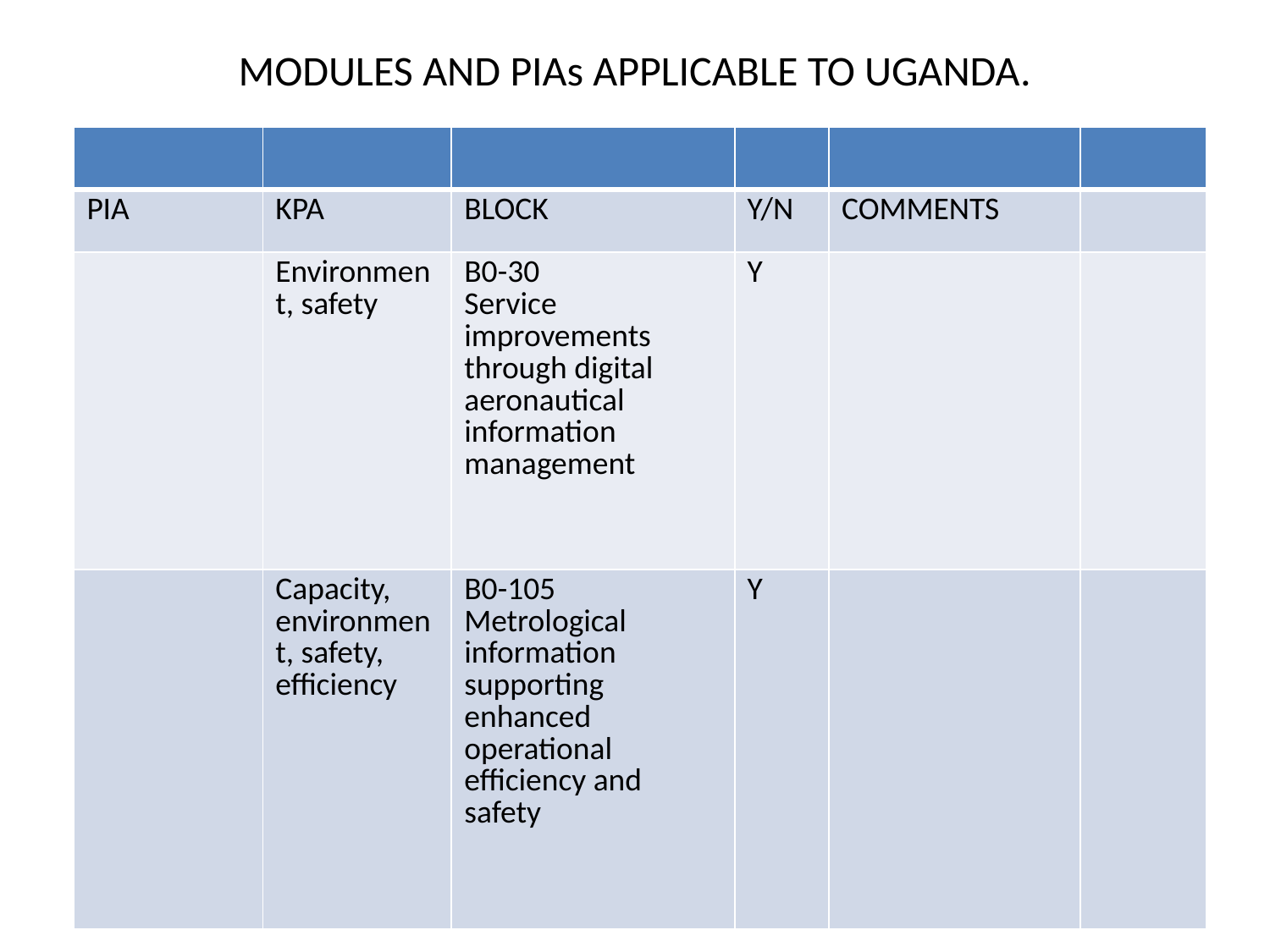

# MODULES AND PIAs APPLICABLE TO UGANDA.
|  |  |  |  |  |  |
| --- | --- | --- | --- | --- | --- |
| PIA | KPA | BLOCK | Y/N | COMMENTS |  |
|  | Environment, safety | B0-30 Service improvements through digital aeronautical information management | Y |  |  |
|  | Capacity, environment, safety, efficiency | B0-105 Metrological information supporting enhanced operational efficiency and safety | Y |  |  |